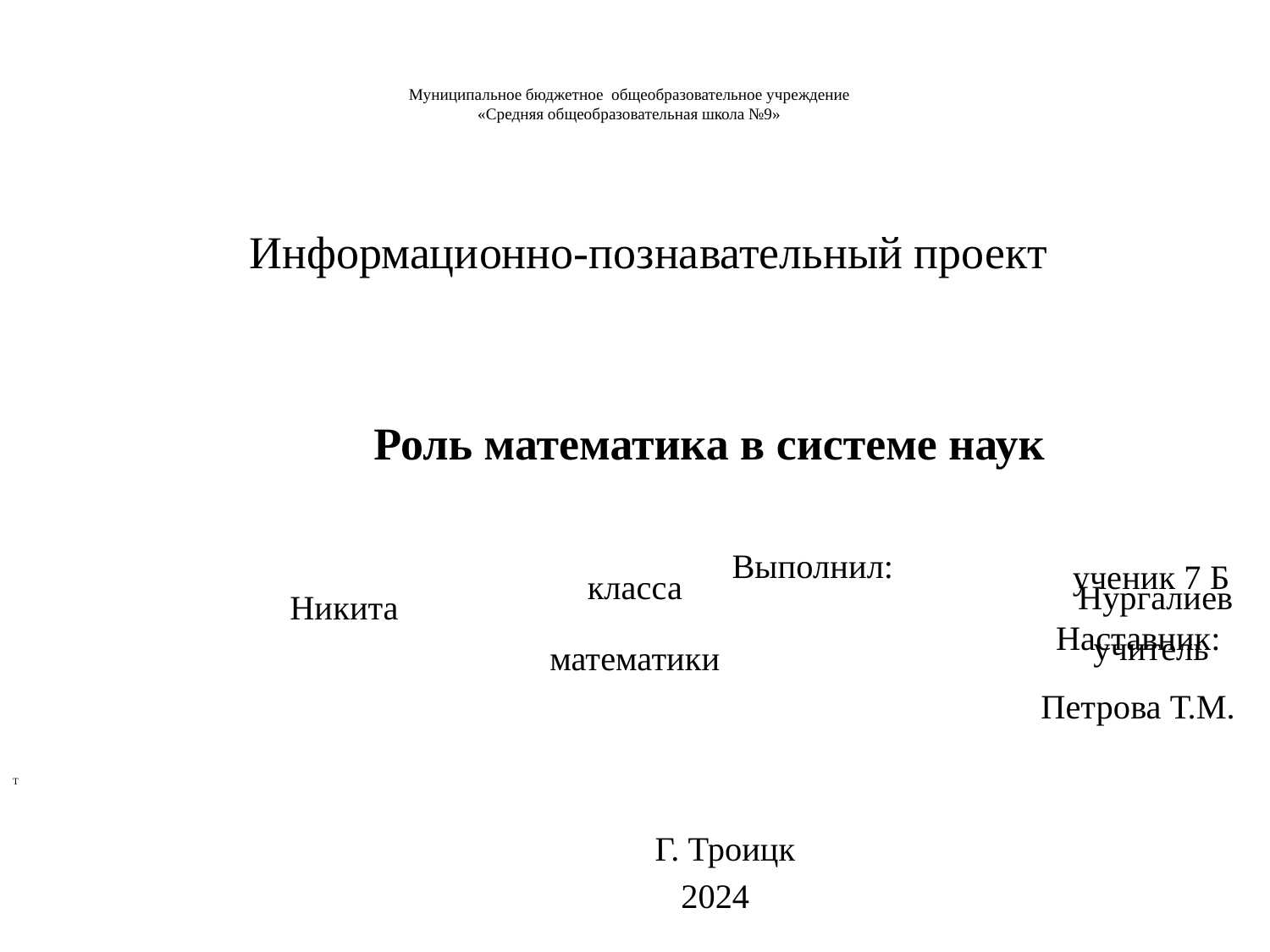

# Муниципальное бюджетное  общеобразовательное учреждение «Средняя общеобразовательная школа №9»

   Информационно-познавательный проект

             Роль математика в системе наук

                                                                                                                                                                                         Выполнил:
                                                                                                                        ученик 7 Б  класса
                                                                                                                        Нургалиев Никита

                                                                                                                    Наставник:
                                                                                                                       учитель математики
                                                                                                                    Петрова Т.М.

Т

                                                                          Г. Троицк
                                                                             2024